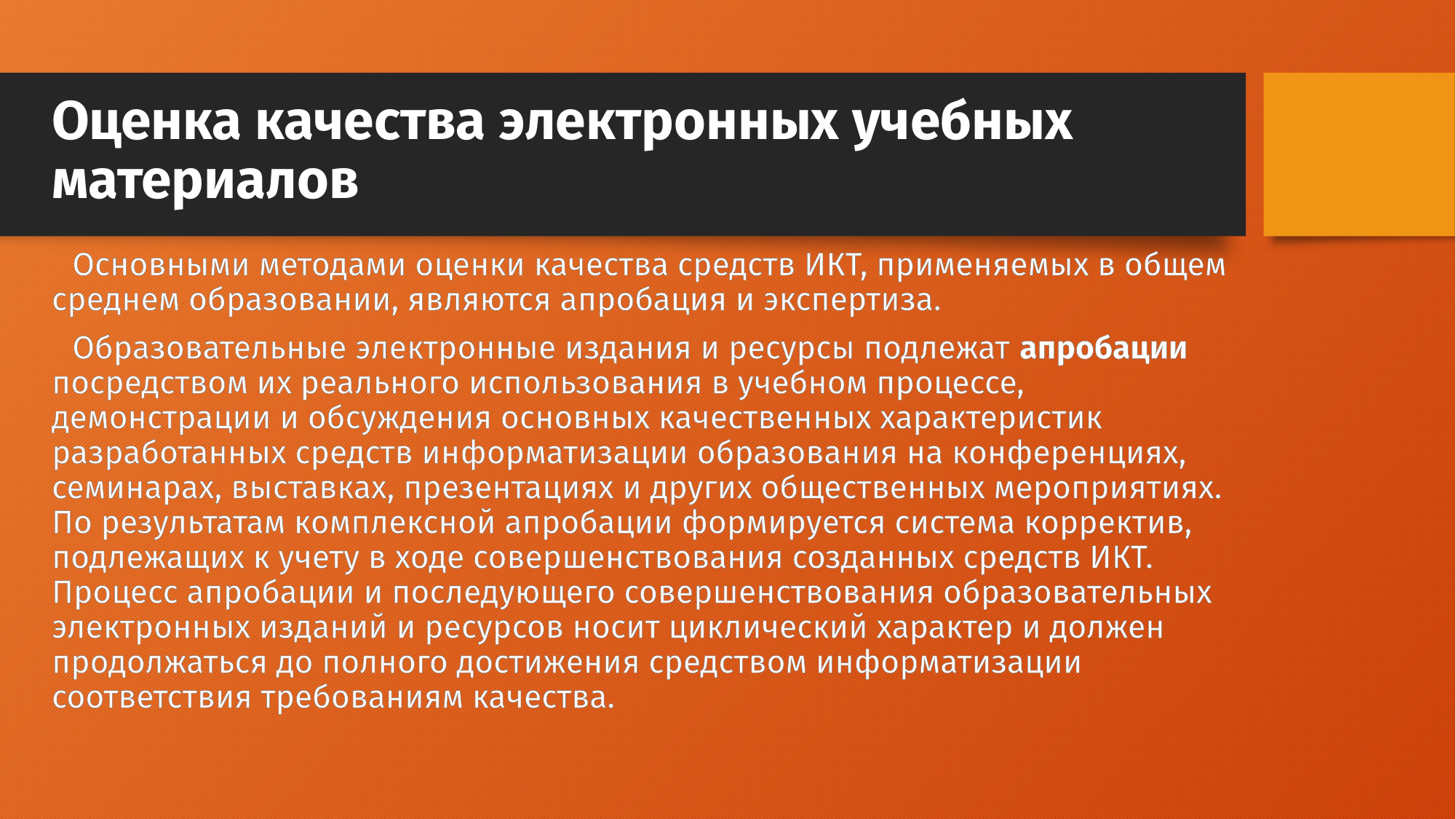

# Оценка качества электронных учебных материалов
Основными методами оценки качества средств ИКТ, применяемых в общем среднем образовании, являются апробация и экспертиза.
Образовательные электронные издания и ресурсы подлежат апробации посредством их реального использования в учебном процессе, демонстрации и обсуждения основных качественных характеристик разработанных средств информатизации образования на конференциях, семинарах, выставках, презентациях и других общественных мероприятиях. По результатам комплексной апробации формируется система корректив, подлежащих к учету в ходе совершенствования созданных средств ИКТ. Процесс апробации и последующего совершенствования образовательных электронных изданий и ресурсов носит циклический характер и должен продолжаться до полного достижения средством информатизации соответствия требованиям качества.